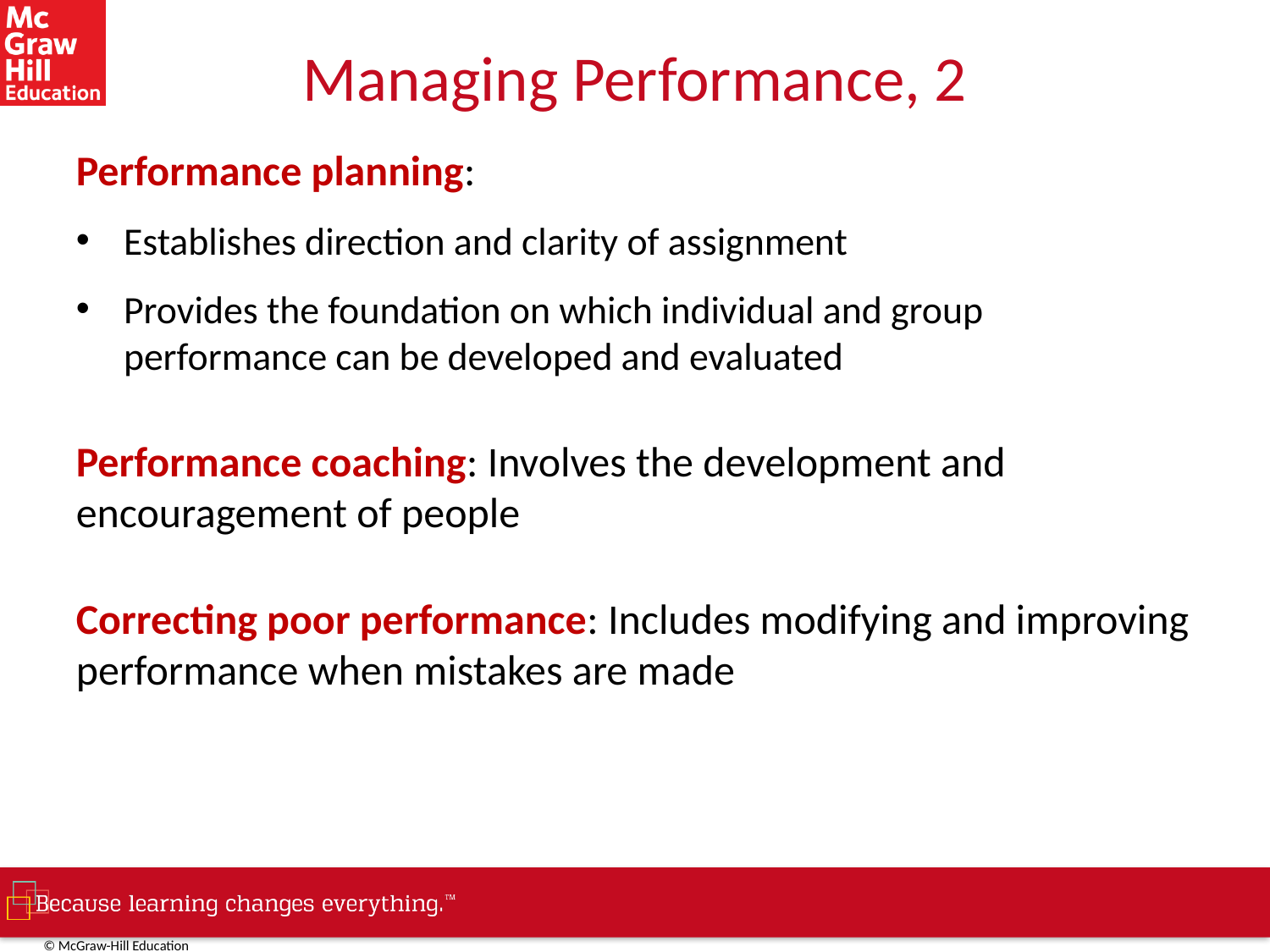

# Managing Performance, 2
Performance planning:
Establishes direction and clarity of assignment
Provides the foundation on which individual and group performance can be developed and evaluated

Performance coaching: Involves the development and encouragement of people

Correcting poor performance: Includes modifying and improving performance when mistakes are made